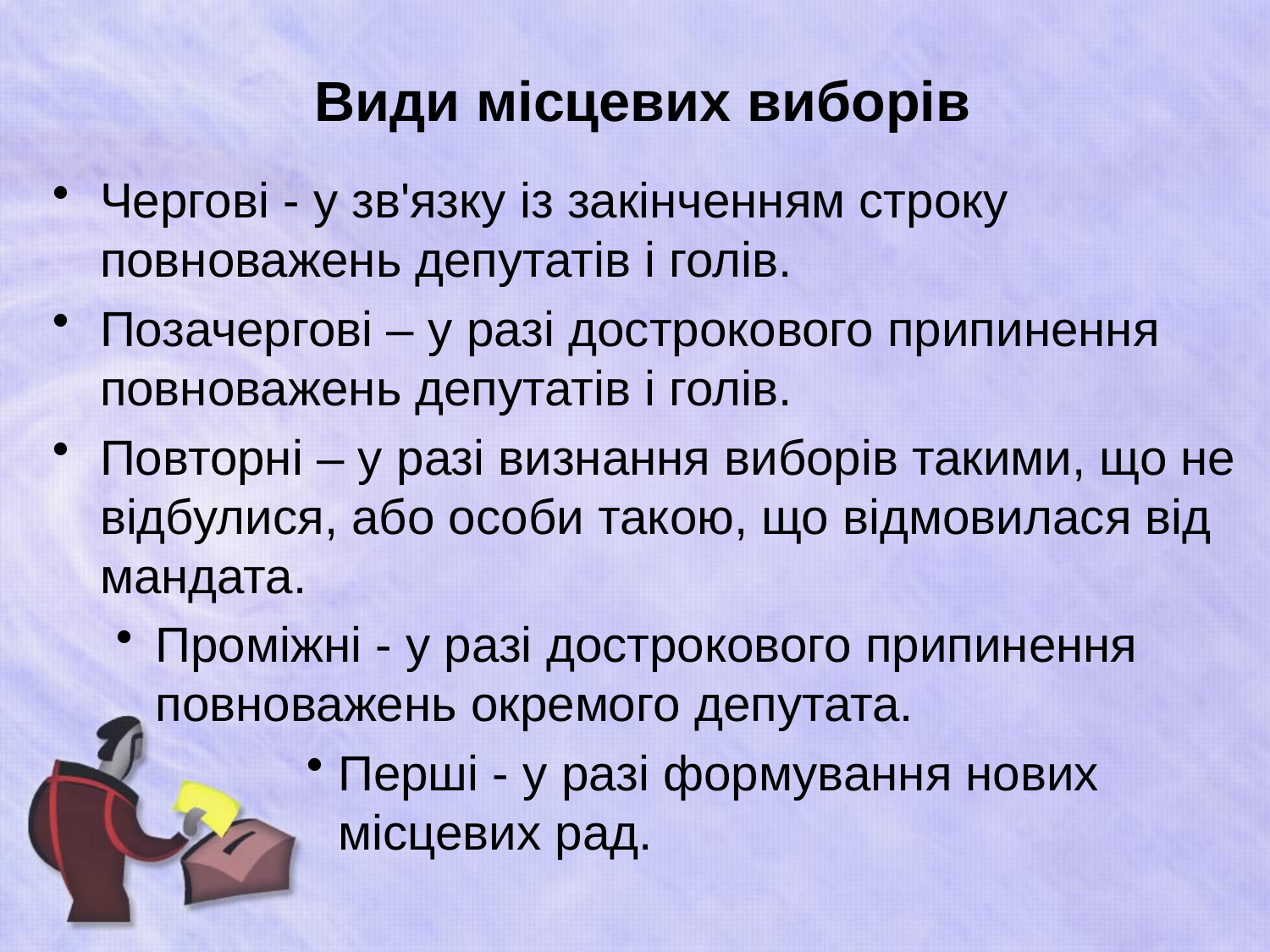

# Види місцевих виборів
Чергові - у зв'язку із закінченням строку повноважень депутатів і голів.
Позачергові – у разі дострокового припинення повноважень депутатів і голів.
Повторні – у разі визнання виборів такими, що не відбулися, або особи такою, що відмовилася від мандата.
Проміжні - у разі дострокового припинення повноважень окремого депутата.
Перші - у разі формування нових місцевих рад.